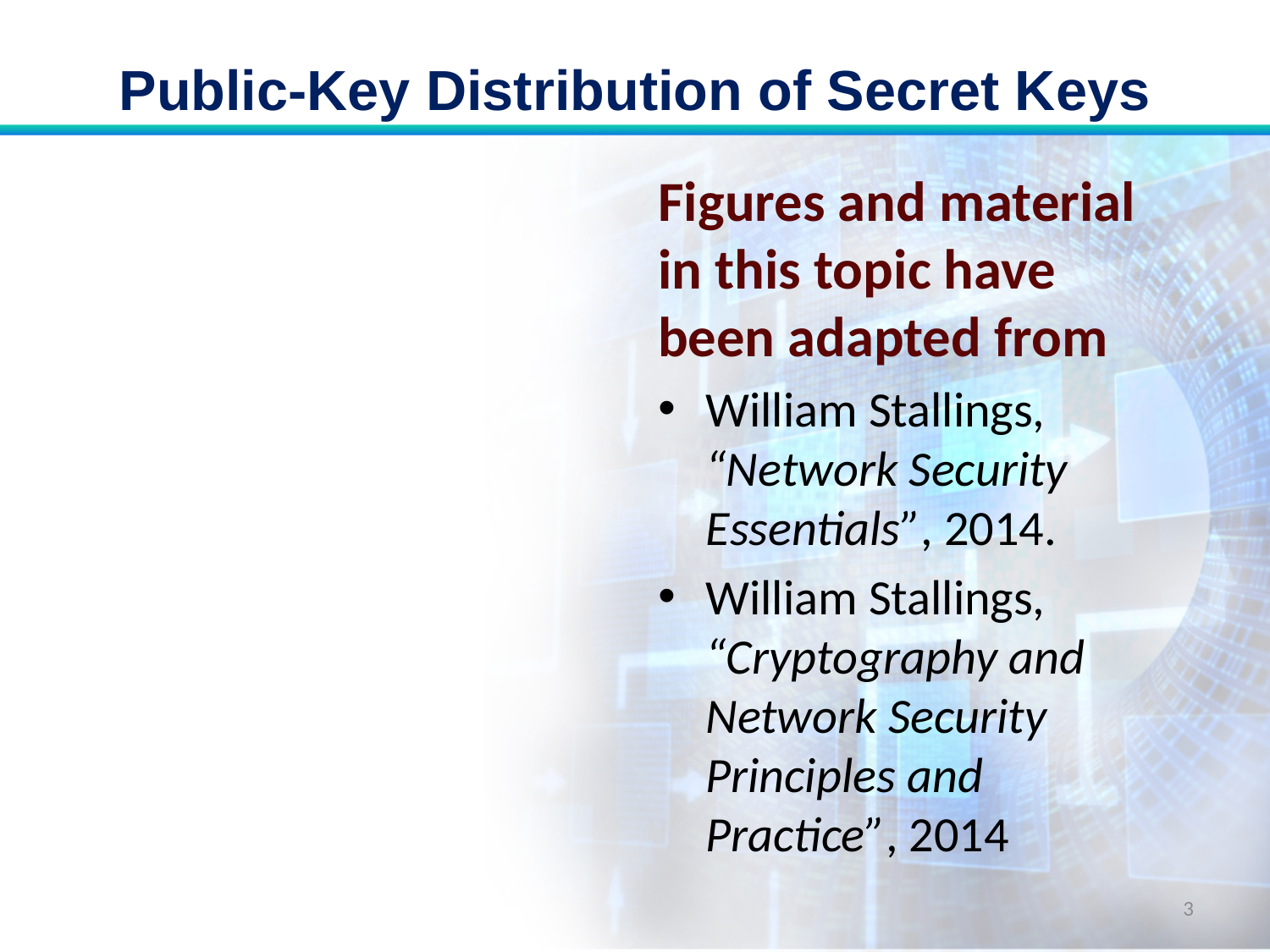

# Public-Key Distribution of Secret Keys
Figures and material in this topic have been adapted from
William Stallings, “Network Security Essentials”, 2014.
William Stallings, “Cryptography and Network Security Principles and Practice”, 2014

3